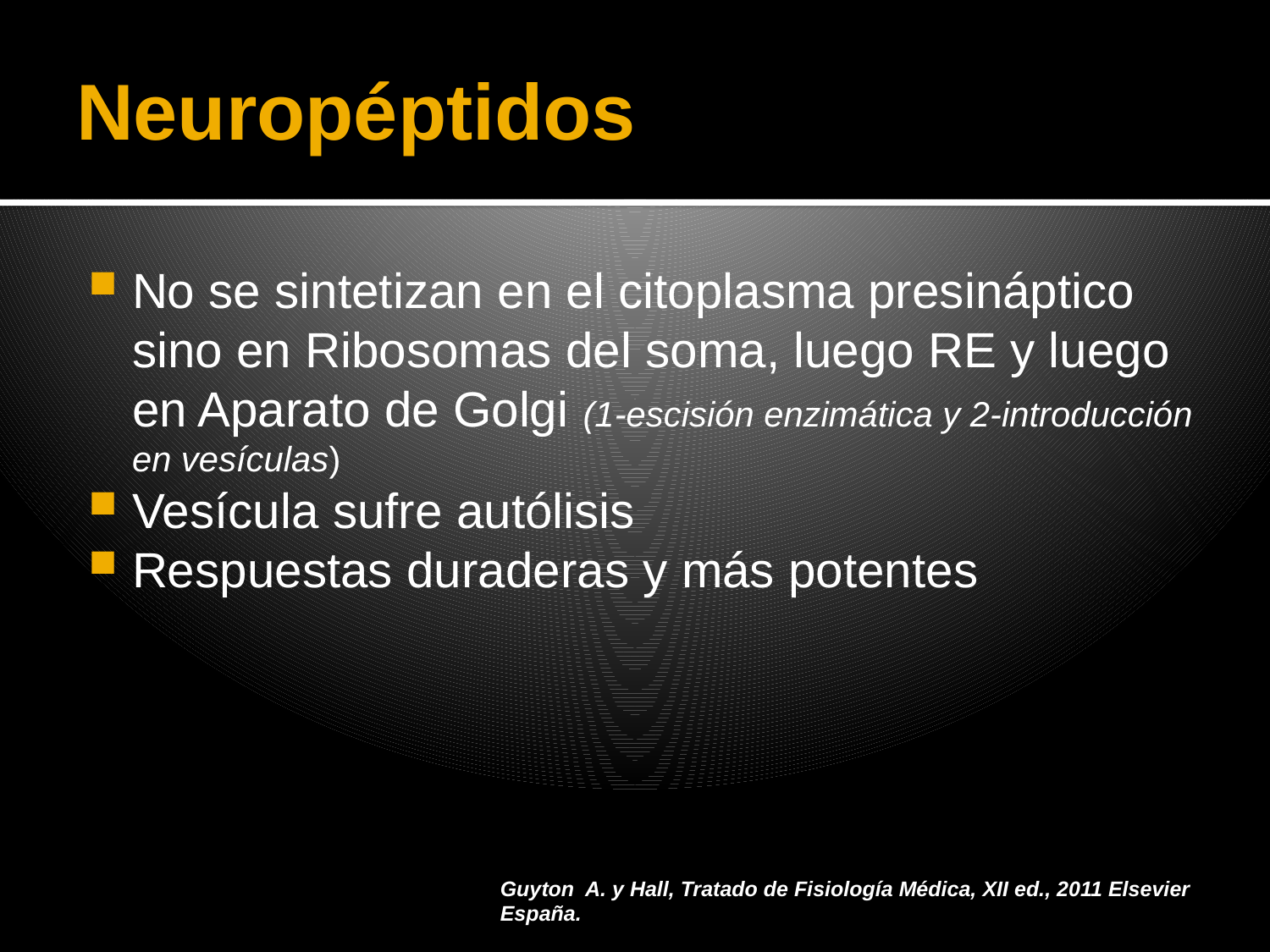

# Neuropéptidos
No se sintetizan en el citoplasma presináptico sino en Ribosomas del soma, luego RE y luego en Aparato de Golgi (1-escisión enzimática y 2-introducción en vesículas)
Vesícula sufre autólisis
Respuestas duraderas y más potentes

Guyton  A. y Hall, Tratado de Fisiología Médica, XII ed., 2011 Elsevier España.